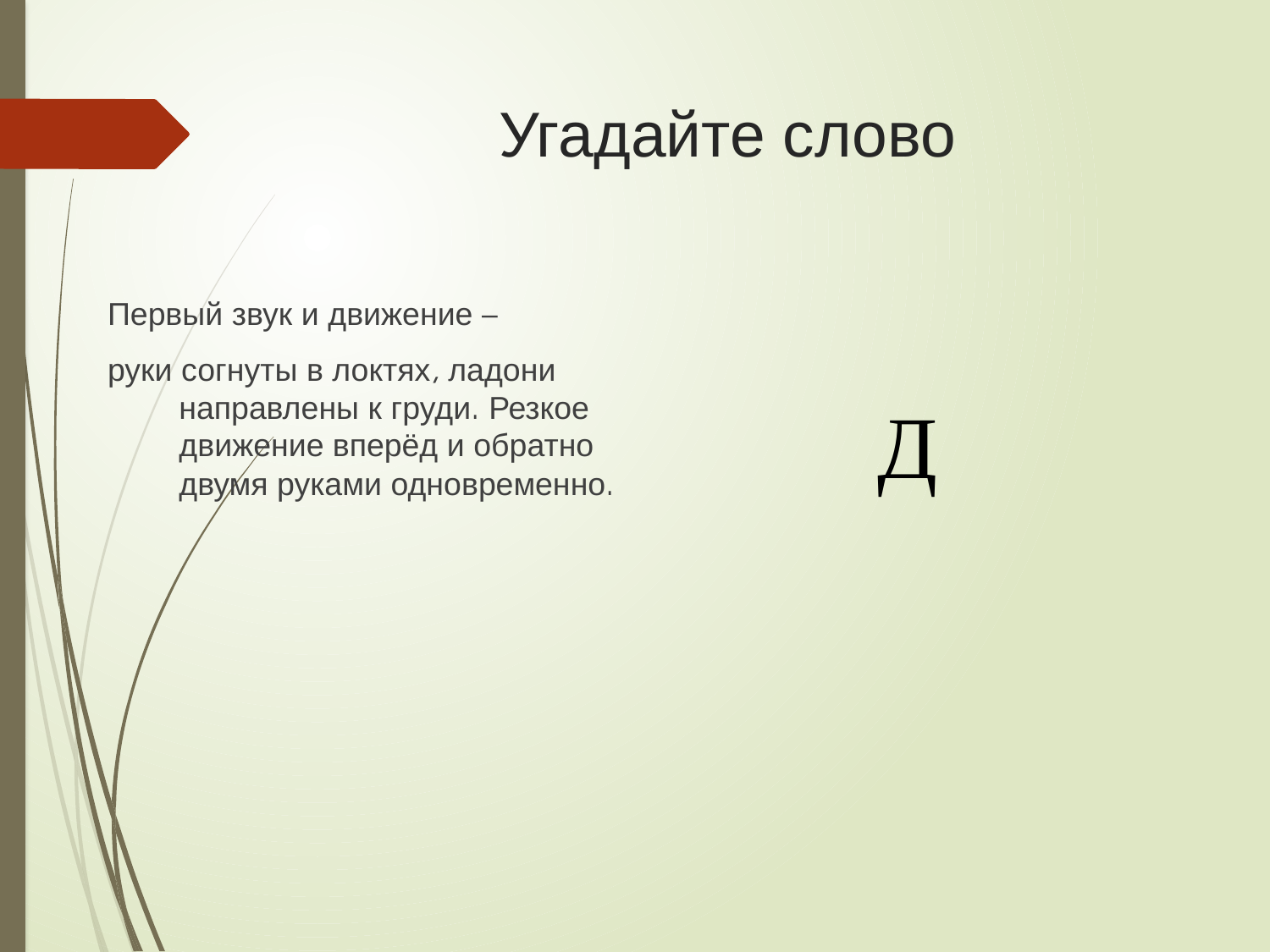

# Угадайте слово

Первый звук и движение –
руки согнуты в локтях, ладони направлены к груди. Резкое движение вперёд и обратно двумя руками одновременно.

Д